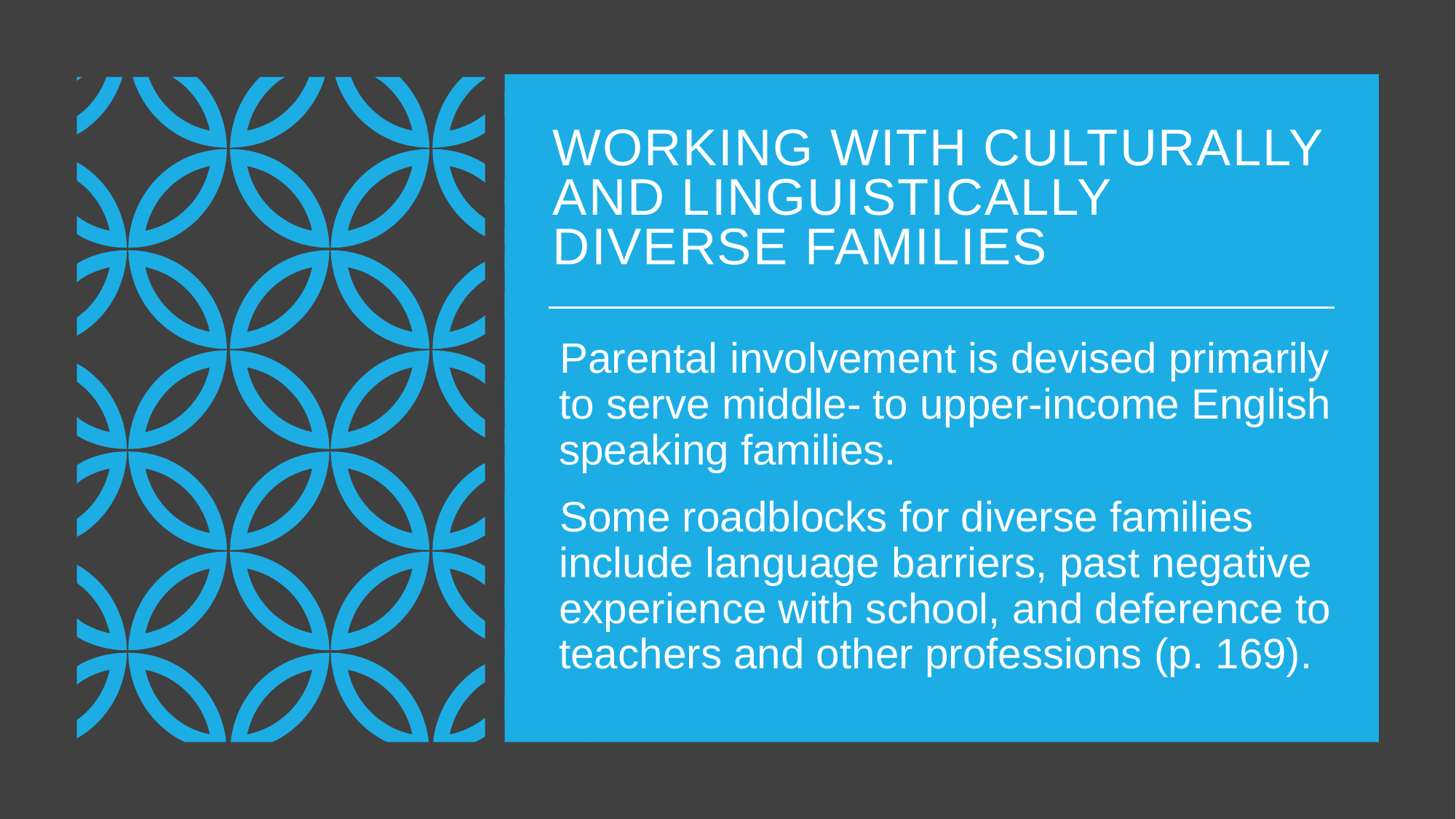

# Working with culturally and linguistically diverse families

Parental involvement is devised primarily to serve middle- to upper-income English speaking families.
Some roadblocks for diverse families include language barriers, past negative experience with school, and deference to teachers and other professions (p. 169).